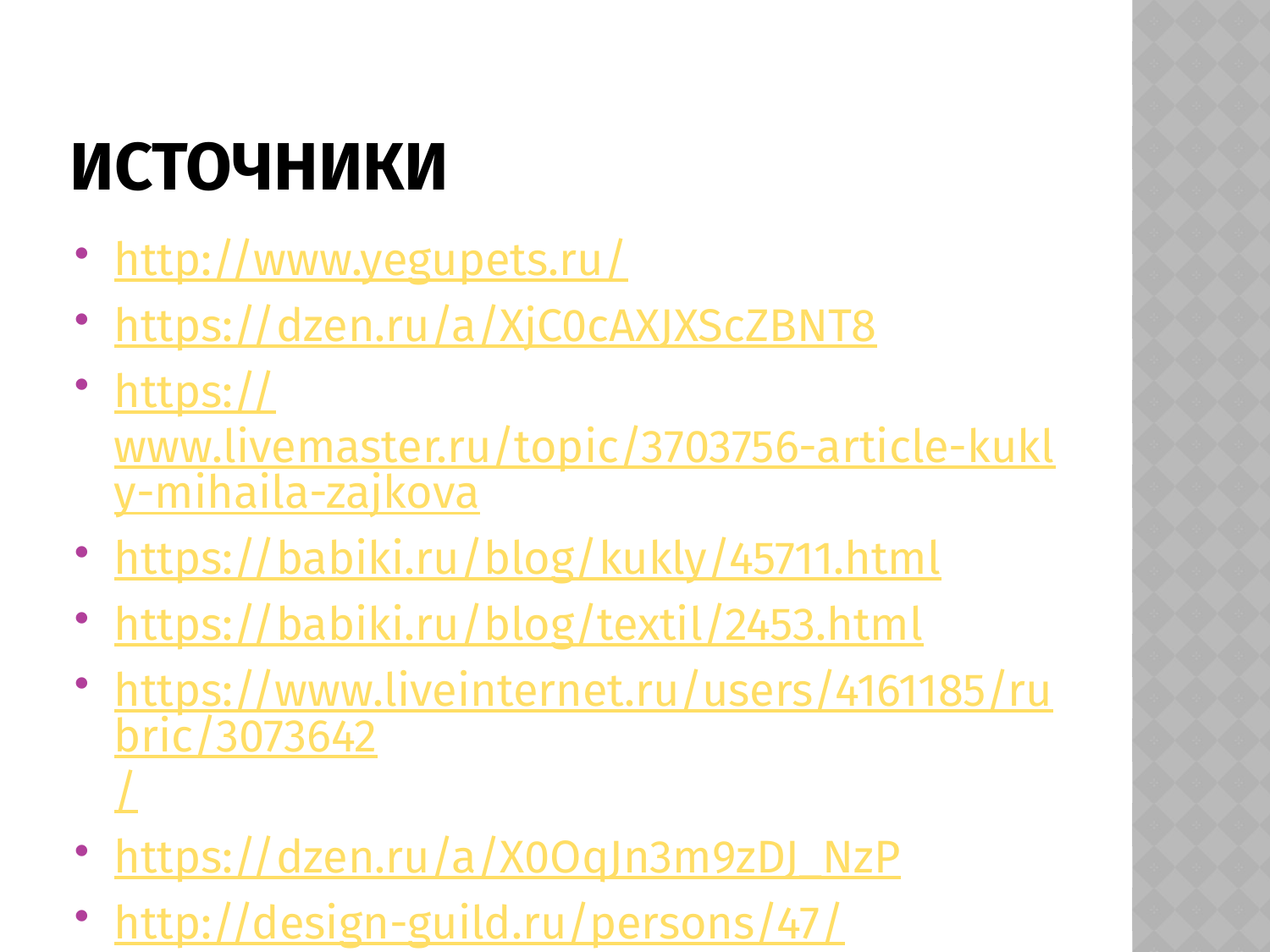

# Источники
http://www.yegupets.ru/
https://dzen.ru/a/XjC0cAXJXScZBNT8
https://www.livemaster.ru/topic/3703756-article-kukly-mihaila-zajkova
https://babiki.ru/blog/kukly/45711.html
https://babiki.ru/blog/textil/2453.html
https://www.liveinternet.ru/users/4161185/rubric/3073642/
https://dzen.ru/a/X0OqJn3m9zDJ_NzP
http://design-guild.ru/persons/47/